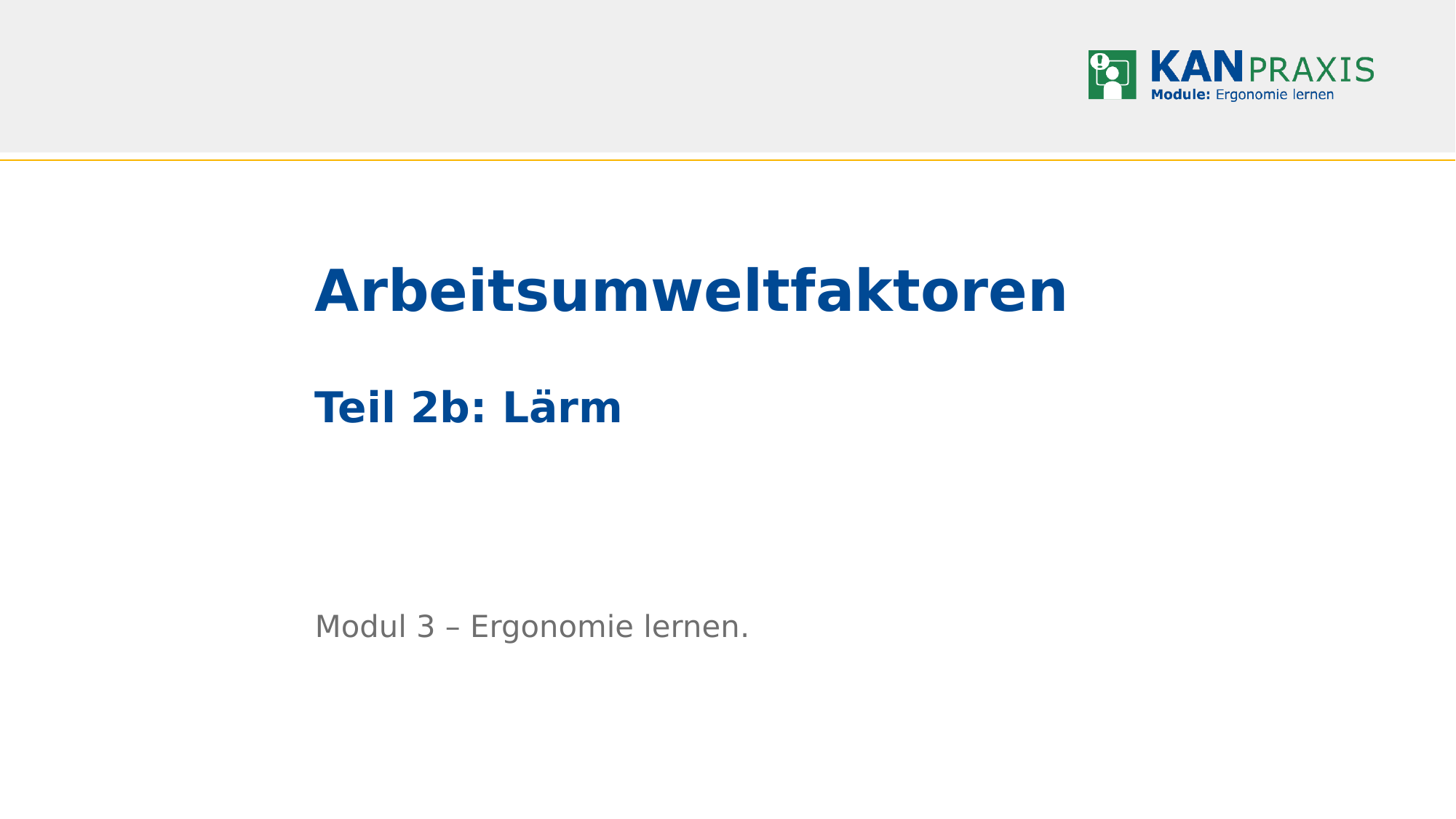

# Arbeitsumweltfaktoren Teil 2b: Lärm
Modul 3 – Ergonomie lernen.